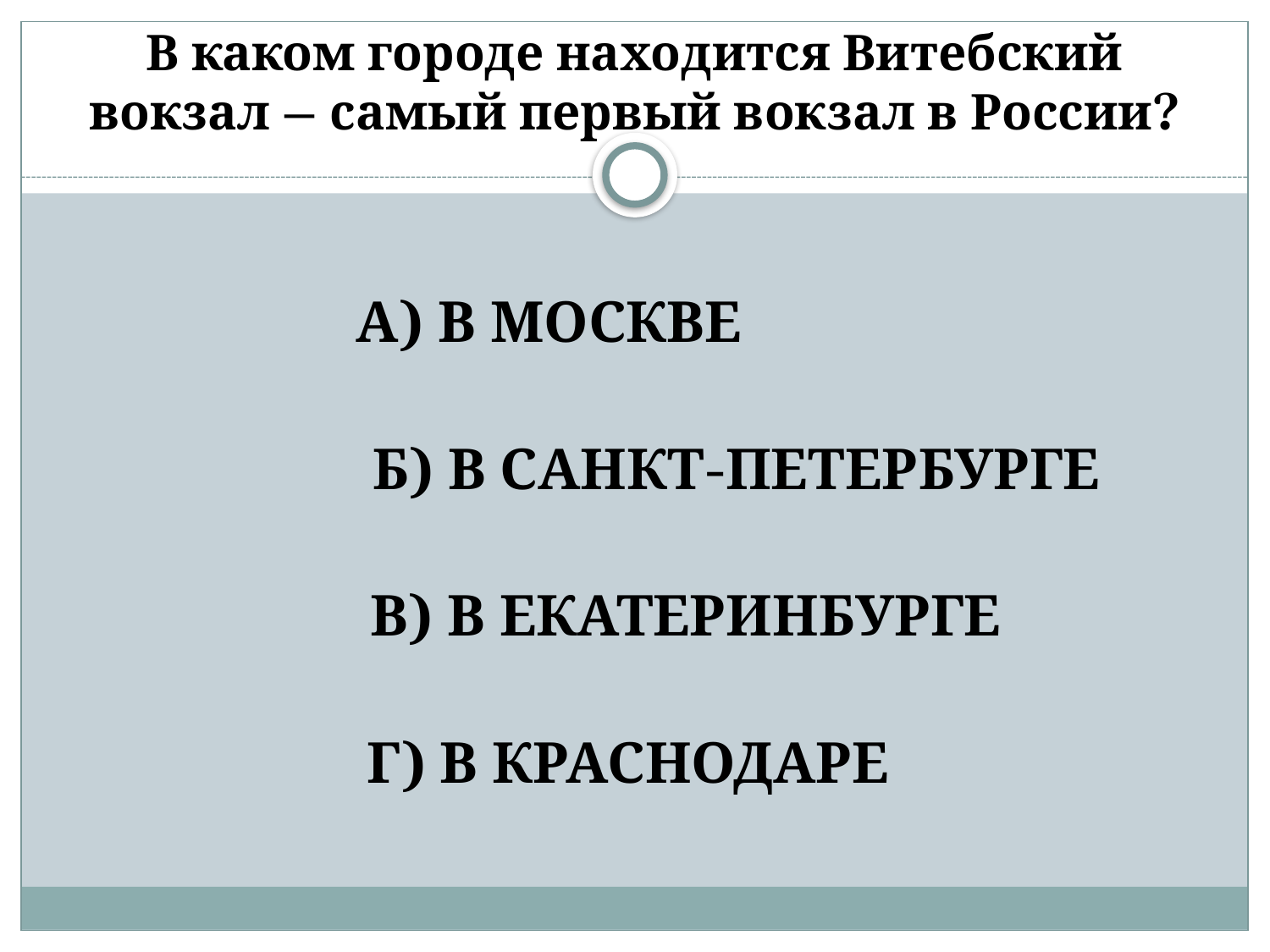

# В каком городе находится Витебский вокзал – самый первый вокзал в России?
А) В МОСКВЕ
                          Б) В САНКТ-ПЕТЕРБУРГЕ
                   В) В ЕКАТЕРИНБУРГЕ
           Г) В КРАСНОДАРЕ